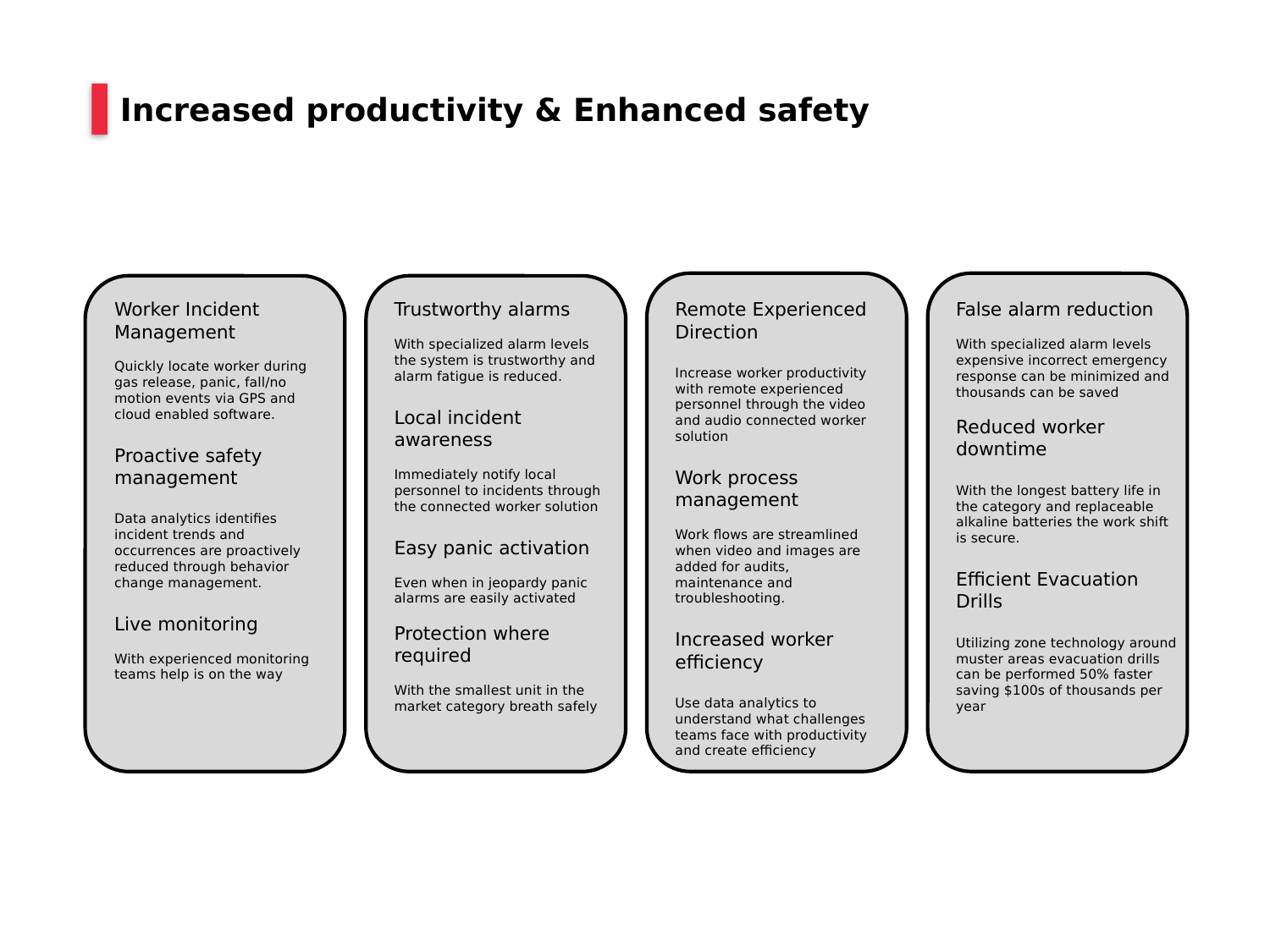

Increased productivity & Enhanced safety

False alarm reduction

With specialized alarm levels expensive incorrect emergency response can be minimized and  thousands can be saved

Reduced worker downtime

With the longest battery life in the category and replaceable alkaline batteries the work shift is secure.

Efficient Evacuation Drills

Utilizing zone technology around muster areas evacuation drills can be performed 50% faster saving $100s of thousands per year

Remote Experienced Direction

Increase worker productivity with remote experienced personnel through the video and audio connected worker solution

Work process management

Work flows are streamlined when video and images are added for audits, maintenance and troubleshooting.

Increased worker efficiency

Use data analytics to understand what challenges teams face with productivity and create efficiency

Trustworthy alarms

With specialized alarm levels the system is trustworthy and alarm fatigue is reduced.

Local incident awareness

Immediately notify local personnel to incidents through the connected worker solution

Easy panic activation

Even when in jeopardy panic alarms are easily activated

Protection where required

With the smallest unit in the market category breath safely

Worker Incident Management

Quickly locate worker during gas release, panic, fall/no motion events via GPS and cloud enabled software.

Proactive safety management

Data analytics identifies incident trends and occurrences are proactively reduced through behavior change management.

Live monitoring

With experienced monitoring teams help is on the way